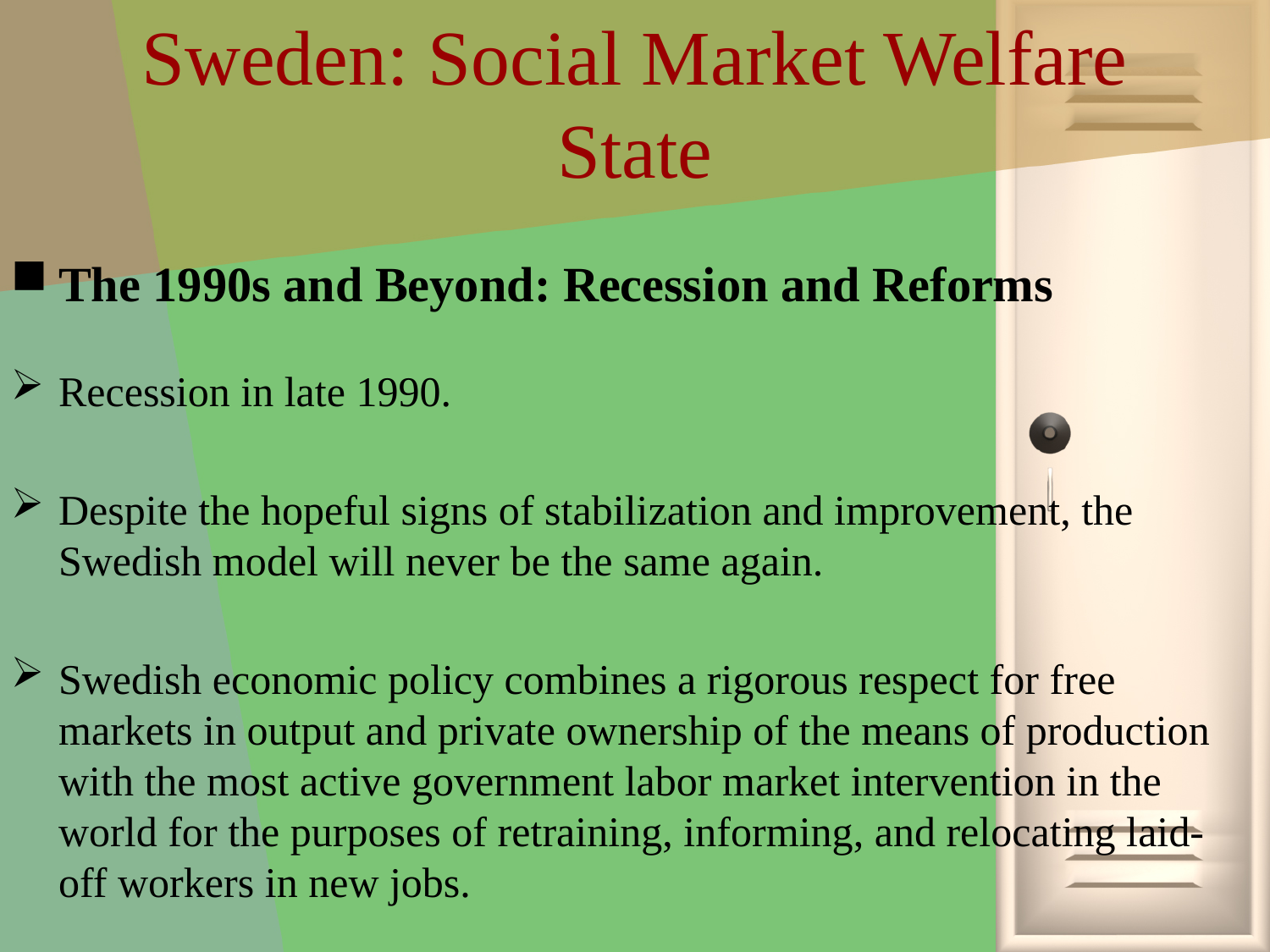

# Sweden: Social Market Welfare State
The 1990s and Beyond: Recession and Reforms

Recession in late 1990.

Despite the hopeful signs of stabilization and improvement, the Swedish model will never be the same again.

Swedish economic policy combines a rigorous respect for free markets in output and private ownership of the means of production with the most active government labor market intervention in the world for the purposes of retraining, informing, and relocating laid-off workers in new jobs.